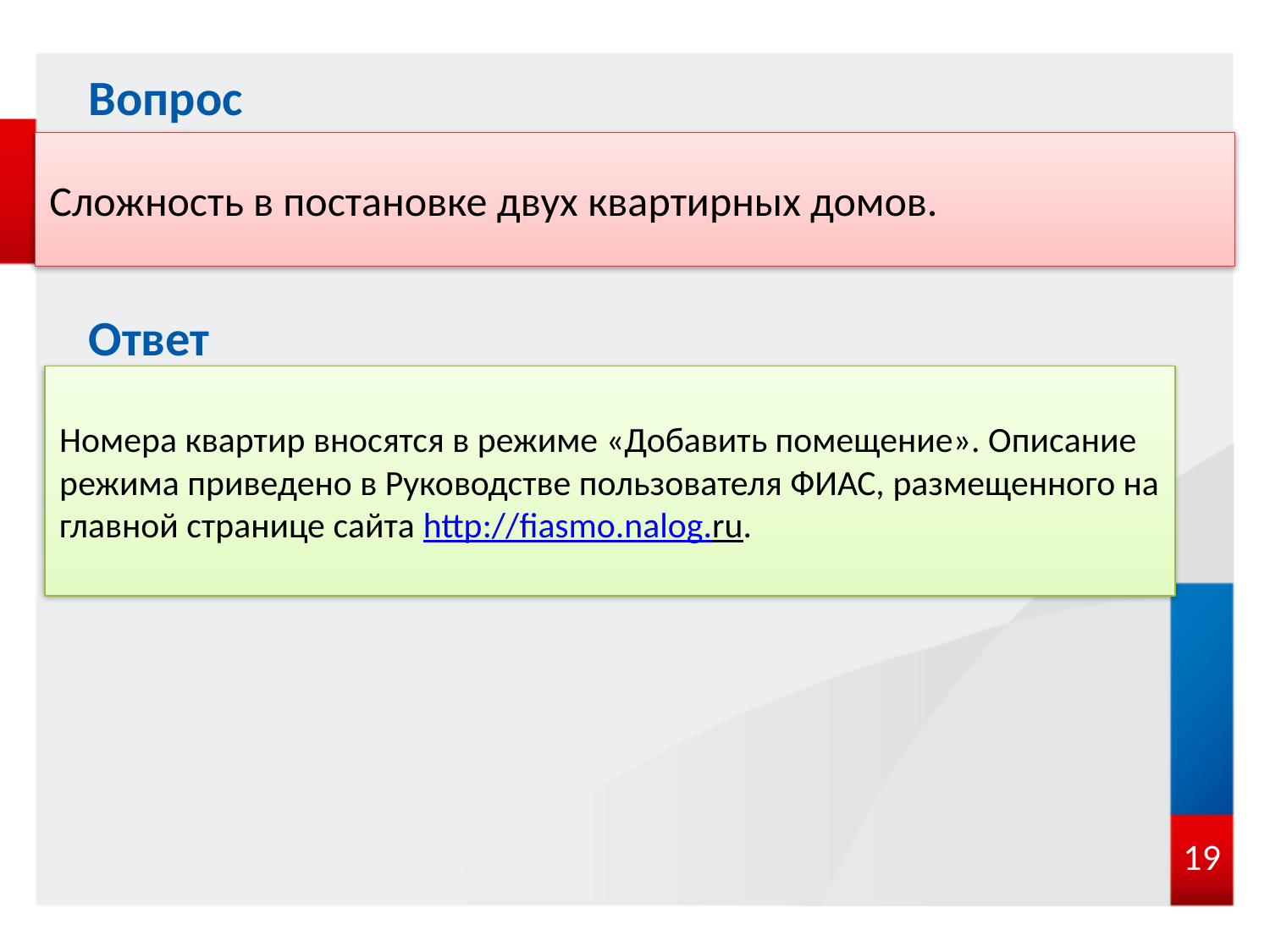

Вопрос
Сложность в постановке двух квартирных домов.
Ответ
Номера квартир вносятся в режиме «Добавить помещение». Описание режима приведено в Руководстве пользователя ФИАС, размещенного на главной странице сайта http://fiasmo.nalog.ru.
19